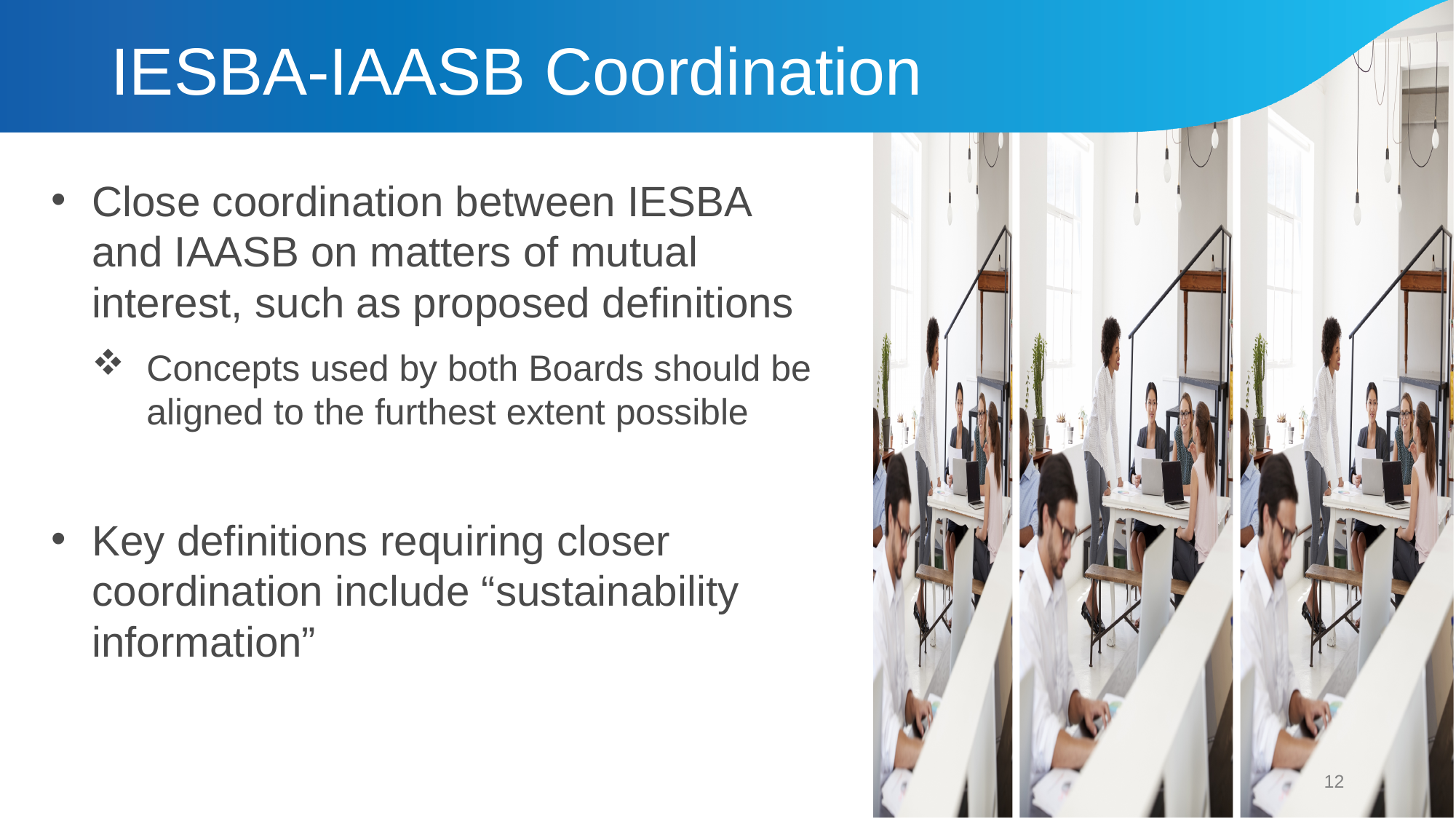

# IESBA-IAASB Coordination
Close coordination between IESBA and IAASB on matters of mutual interest, such as proposed definitions
Concepts used by both Boards should be aligned to the furthest extent possible

Key definitions requiring closer coordination include “sustainability information”
12